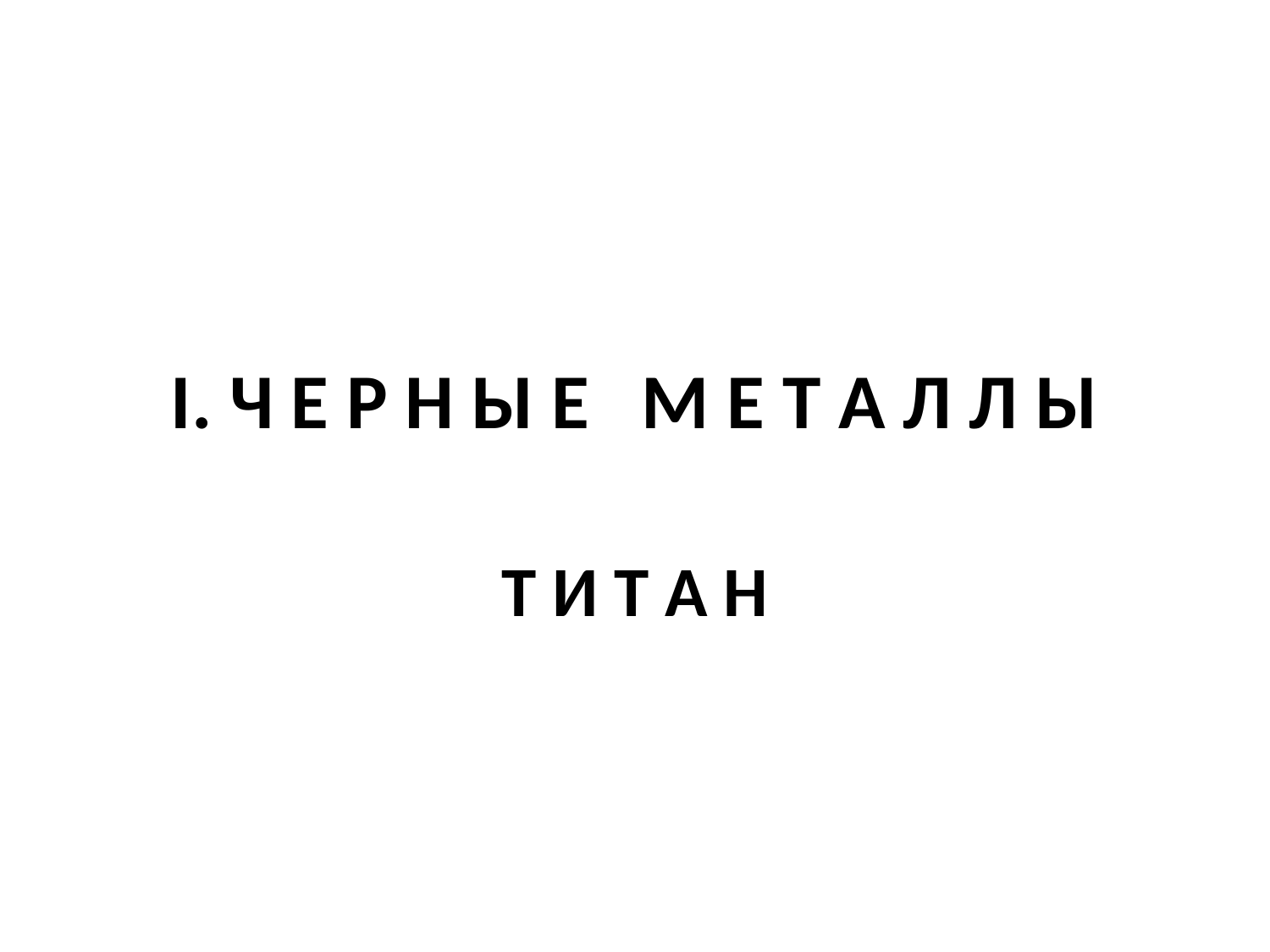

# I. Ч Е Р Н Ы Е   М Е Т А Л Л Ы
Т И Т А Н